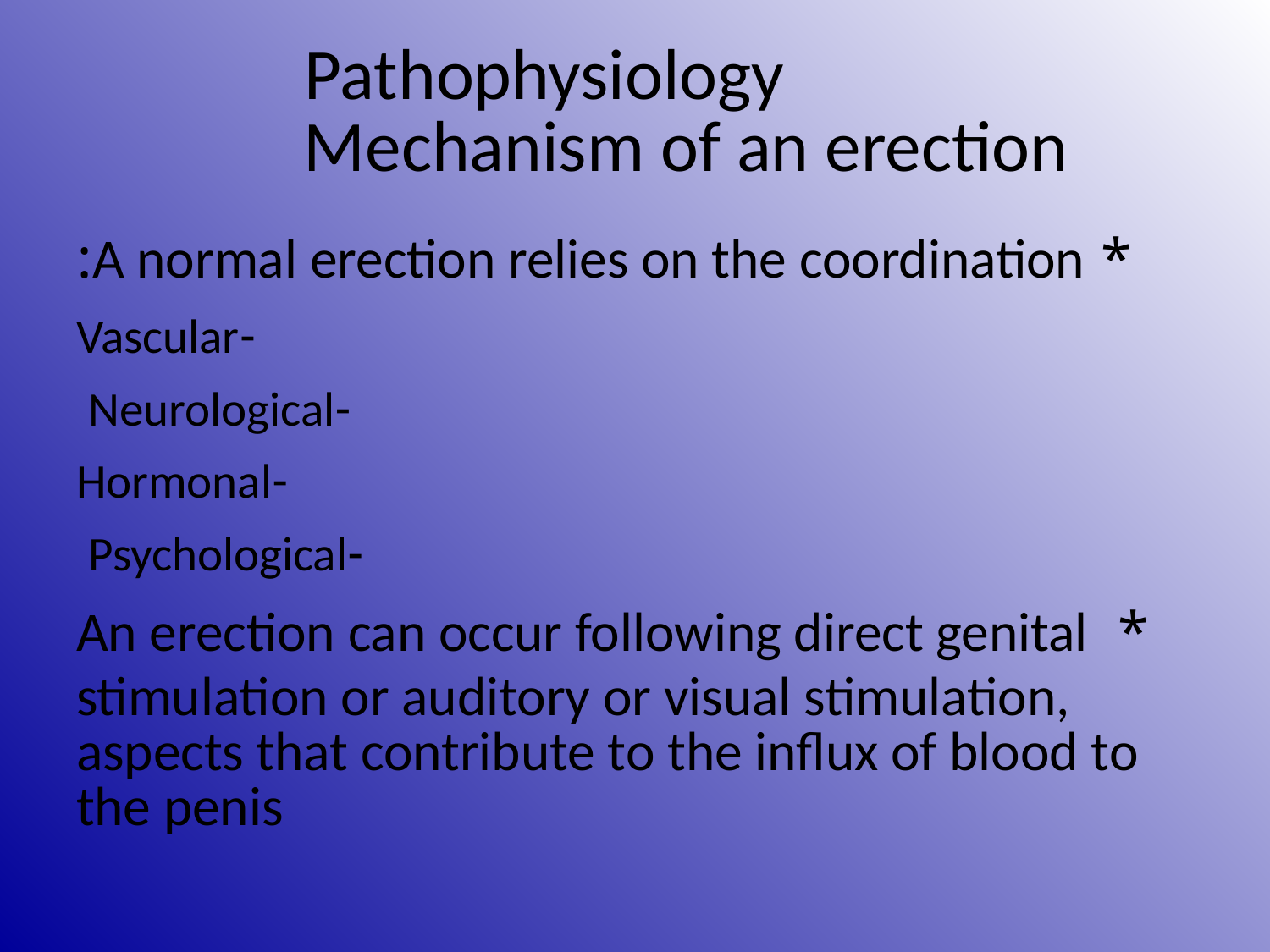

# Pathophysiology Mechanism of an erection
* A normal erection relies on the coordination:
-Vascular
-Neurological
-Hormonal
 -Psychological
*  An erection can occur following direct genital stimulation or auditory or visual stimulation, aspects that contribute to the influx of blood to the penis